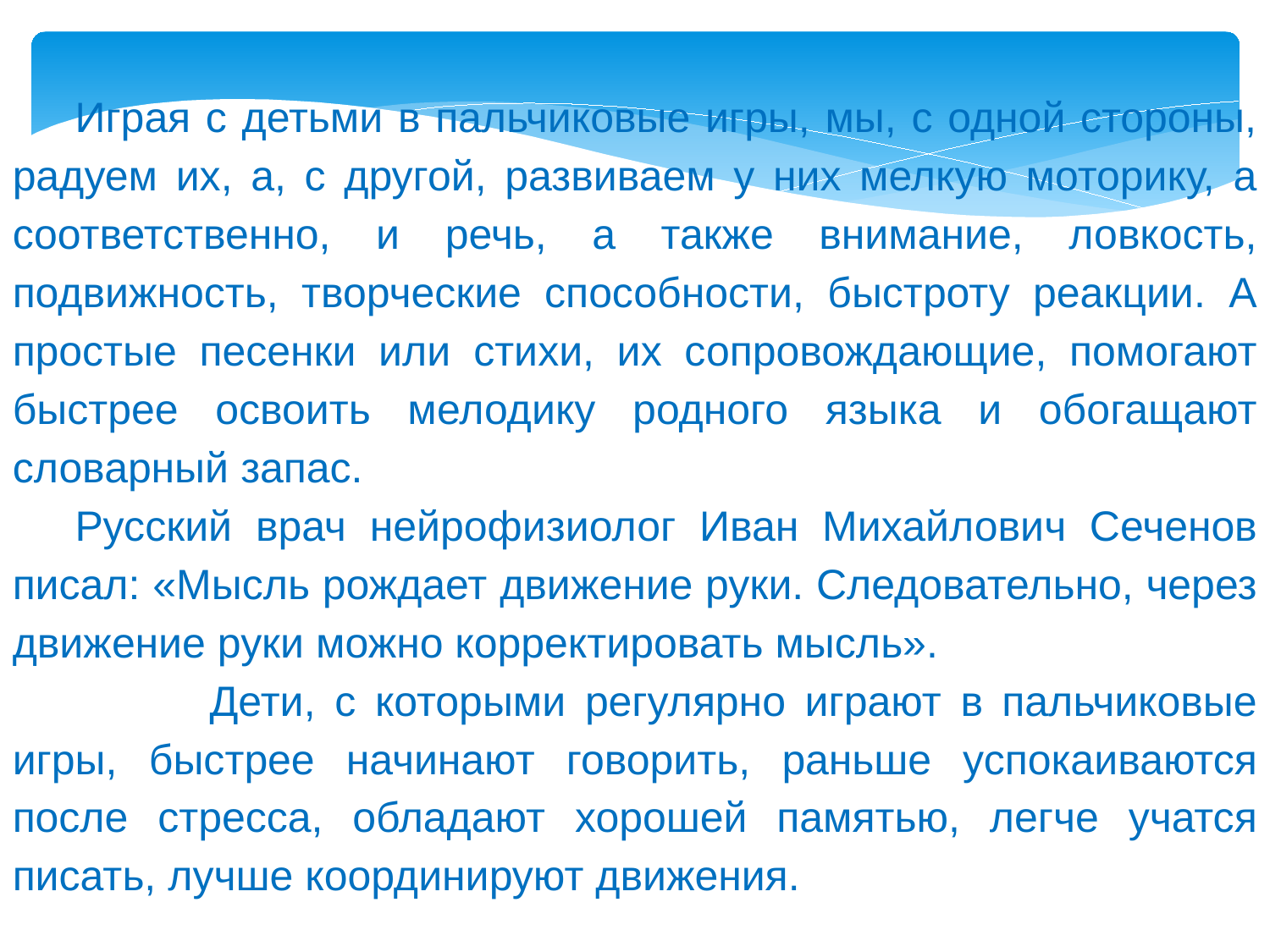

Играя с детьми в пальчиковые игры, мы, с одной стороны, радуем их, а, с другой, развиваем у них мелкую моторику, а соответственно, и речь, а также внимание, ловкость, подвижность, творческие способности, быстроту реакции. А простые песенки или стихи, их сопровождающие, помогают быстрее освоить мелодику родного языка и обогащают словарный запас.
Русский врач нейрофизиолог Иван Михайлович Сеченов писал: «Мысль рождает движение руки. Следовательно, через движение руки можно корректировать мысль».
       Дети, с которыми регулярно играют в пальчиковые игры, быстрее начинают говорить, раньше успокаиваются после стресса, обладают хорошей памятью, легче учатся писать, лучше координируют движения.